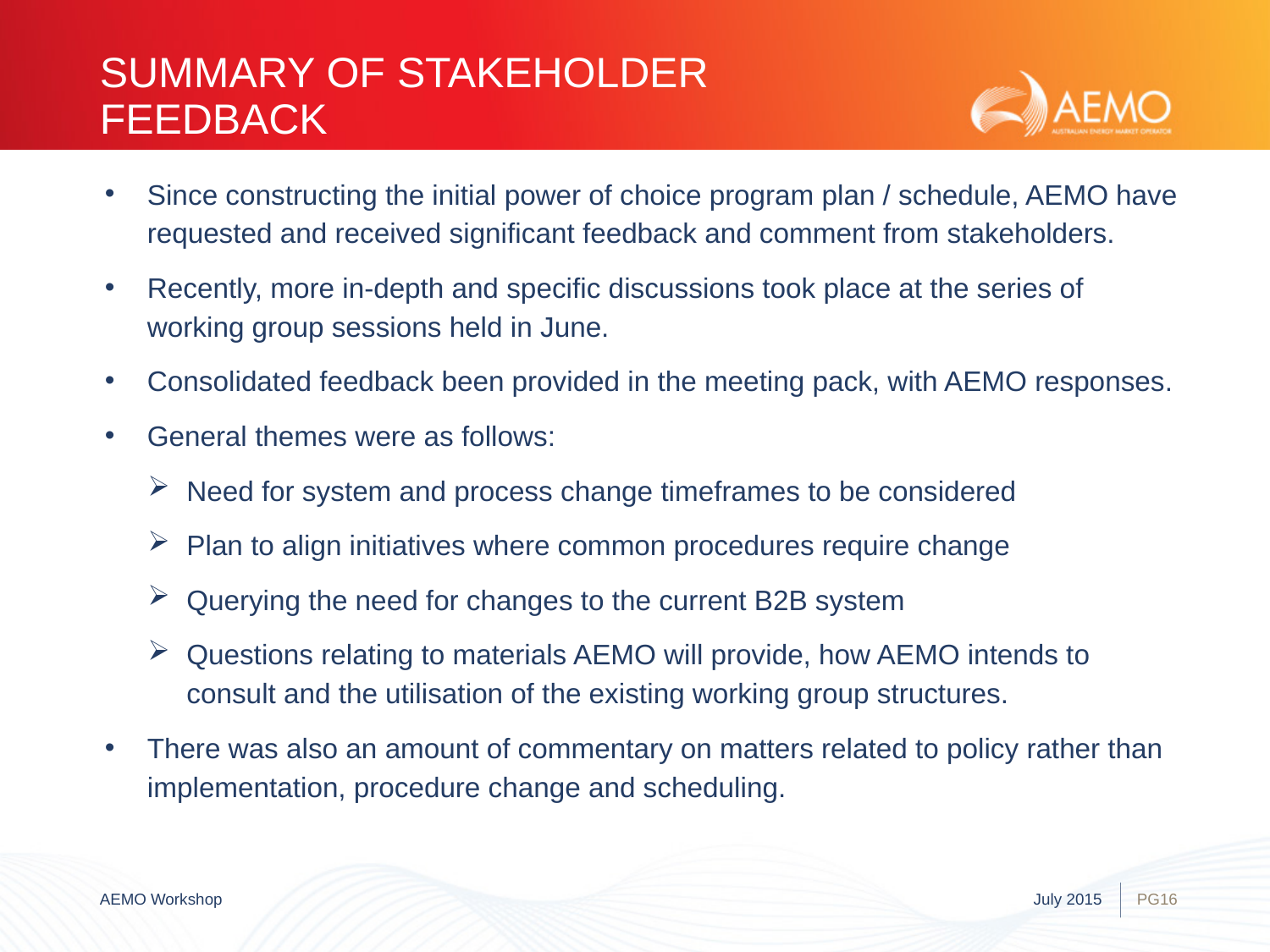

# Summary of stakeholder feedback
Since constructing the initial power of choice program plan / schedule, AEMO have requested and received significant feedback and comment from stakeholders.
Recently, more in-depth and specific discussions took place at the series of working group sessions held in June.
Consolidated feedback been provided in the meeting pack, with AEMO responses.
General themes were as follows:
Need for system and process change timeframes to be considered
Plan to align initiatives where common procedures require change
Querying the need for changes to the current B2B system
Questions relating to materials AEMO will provide, how AEMO intends to consult and the utilisation of the existing working group structures.
There was also an amount of commentary on matters related to policy rather than implementation, procedure change and scheduling.
AEMO Workshop
July 2015
PG16